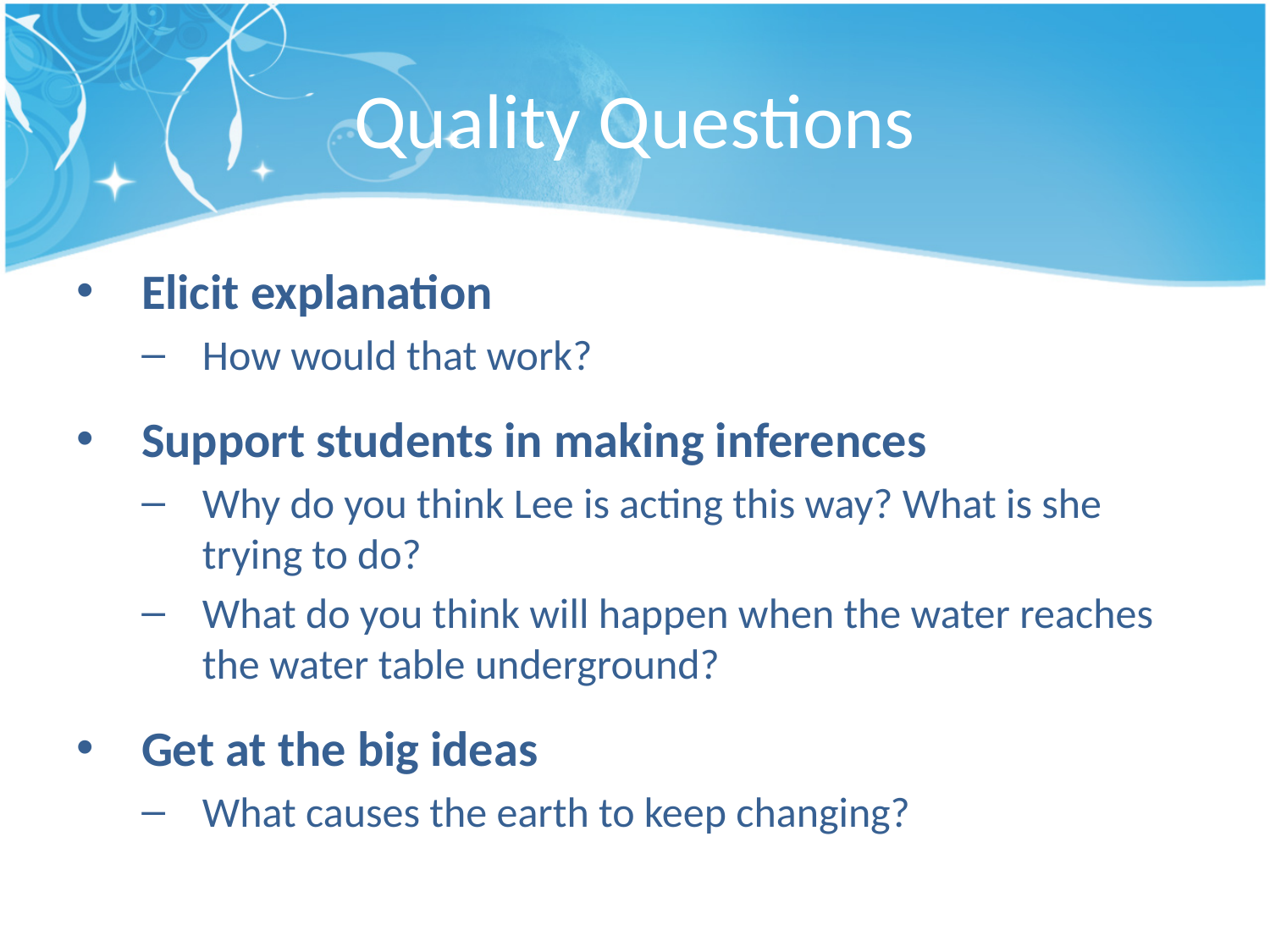

# Quality Questions
Elicit explanation
How would that work?

Support students in making inferences
Why do you think Lee is acting this way? What is she trying to do?
What do you think will happen when the water reaches the water table underground?

Get at the big ideas
What causes the earth to keep changing?